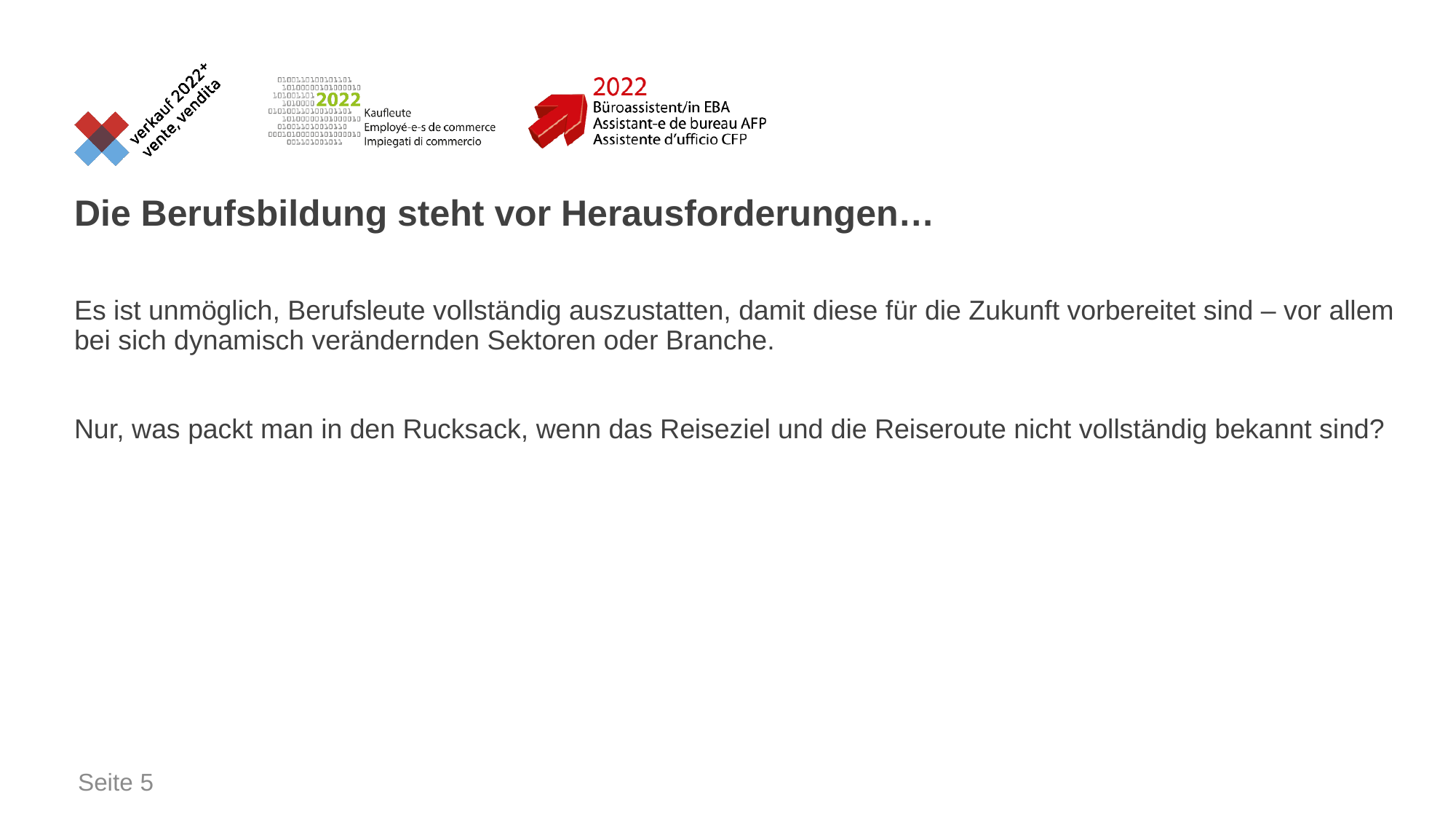

# Die Berufsbildung steht vor Herausforderungen…
Es ist unmöglich, Berufsleute vollständig auszustatten, damit diese für die Zukunft vorbereitet sind – vor allem bei sich dynamisch verändernden Sektoren oder Branche.

Nur, was packt man in den Rucksack, wenn das Reiseziel und die Reiseroute nicht vollständig bekannt sind?

Seite 5